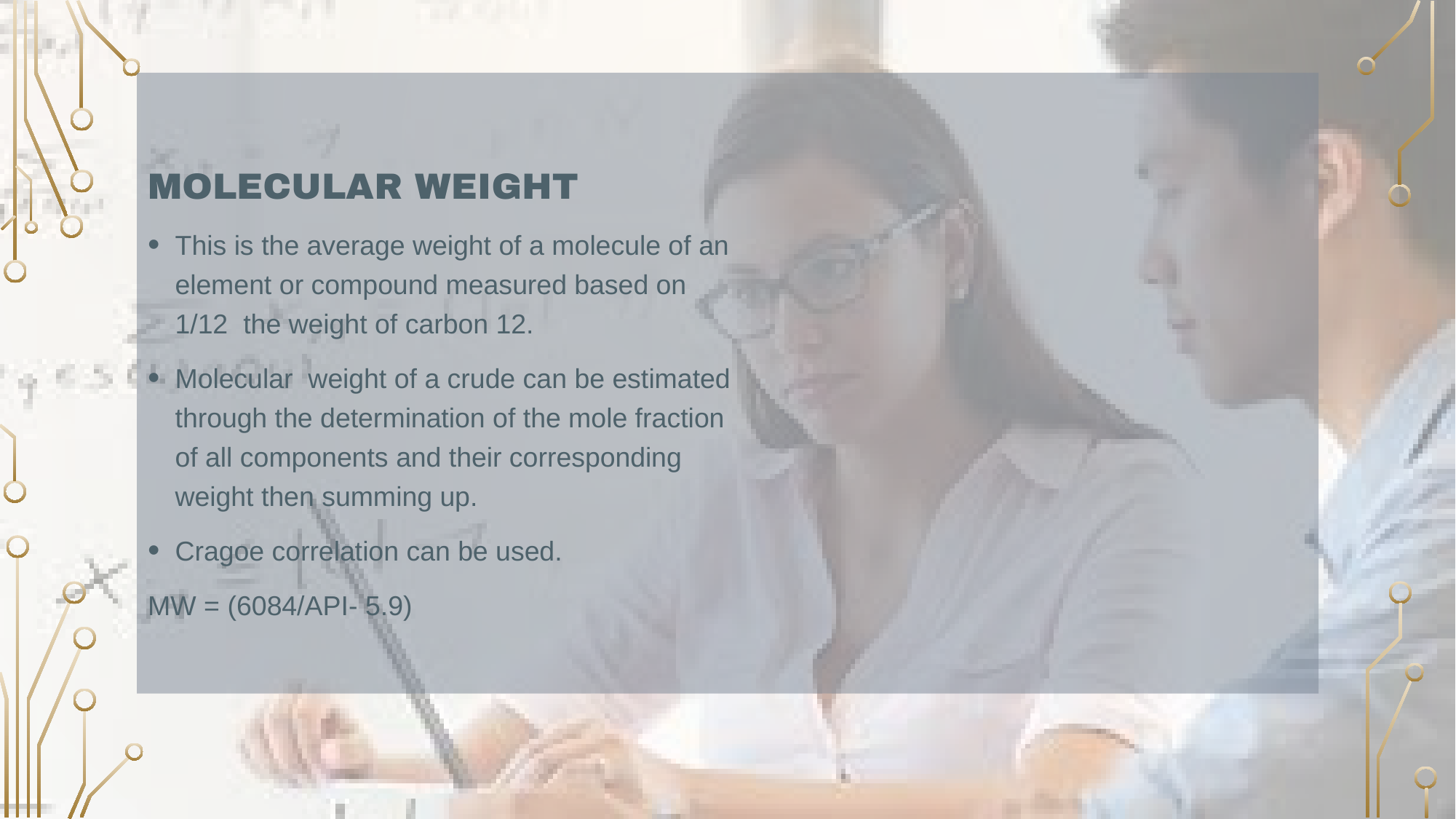

Molecular Weight
This is the average weight of a molecule of an element or compound measured based on 1/12  the weight of carbon 12.
Molecular  weight of a crude can be estimated through the determination of the mole fraction of all components and their corresponding weight then summing up.
Cragoe correlation can be used.
MW = (6084/API- 5.9)